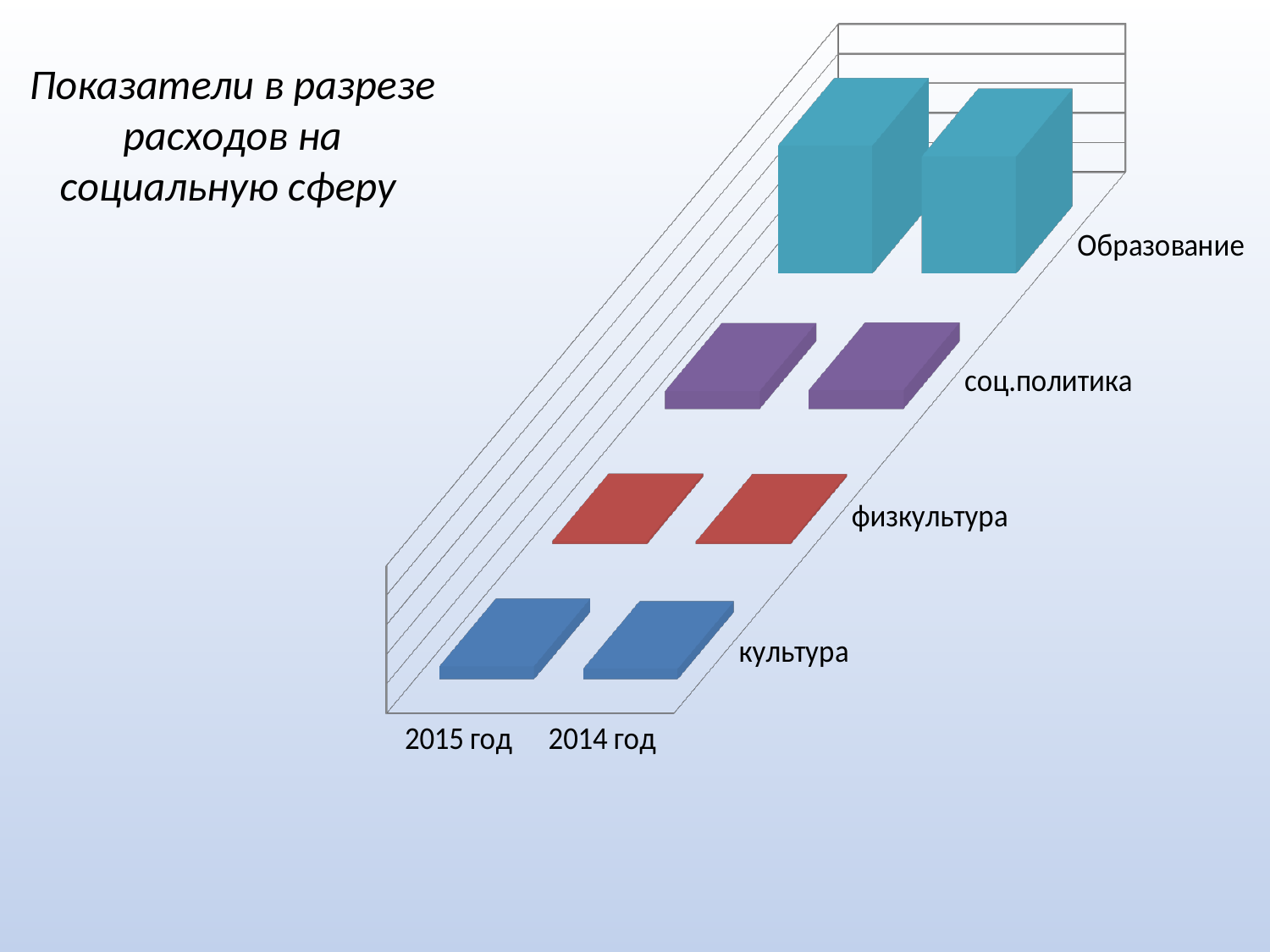

Показатели в разрезе расходов на социальную сферу

[unsupported chart]